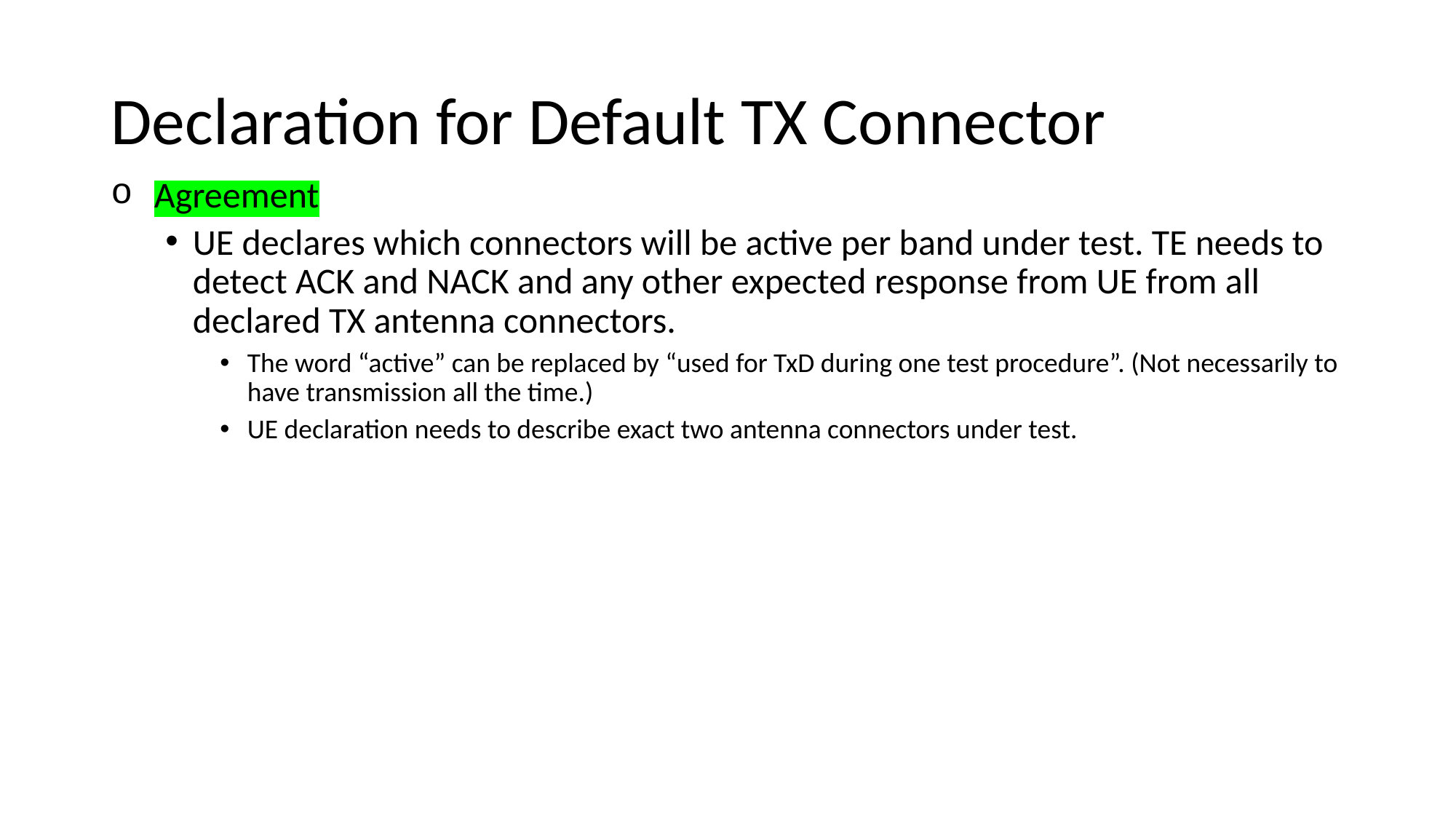

# Declaration for Default TX Connector
Agreement
UE declares which connectors will be active per band under test. TE needs to detect ACK and NACK and any other expected response from UE from all declared TX antenna connectors.
The word “active” can be replaced by “used for TxD during one test procedure”. (Not necessarily to have transmission all the time.)
UE declaration needs to describe exact two antenna connectors under test.